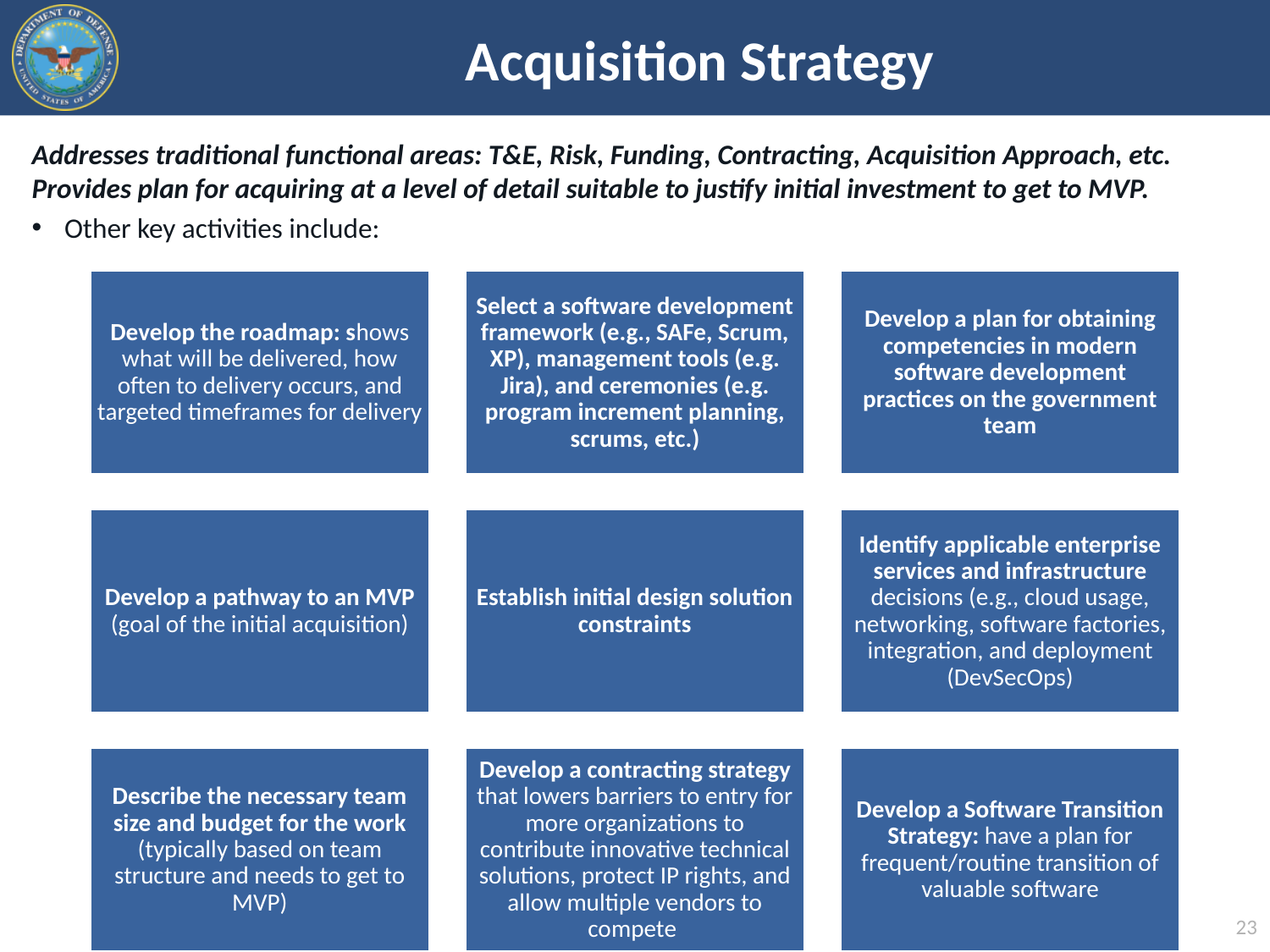

# Acquisition Strategy
Addresses traditional functional areas: T&E, Risk, Funding, Contracting, Acquisition Approach, etc. Provides plan for acquiring at a level of detail suitable to justify initial investment to get to MVP.
Other key activities include:
Develop the roadmap: shows what will be delivered, how often to delivery occurs, and targeted timeframes for delivery
Select a software development framework (e.g., SAFe, Scrum, XP), management tools (e.g. Jira), and ceremonies (e.g. program increment planning, scrums, etc.)
Develop a plan for obtaining competencies in modern software development practices on the government team
Develop a pathway to an MVP (goal of the initial acquisition)
Establish initial design solution constraints
Identify applicable enterprise services and infrastructure decisions (e.g., cloud usage, networking, software factories, integration, and deployment (DevSecOps)
Describe the necessary team size and budget for the work (typically based on team structure and needs to get to MVP)
Develop a contracting strategy that lowers barriers to entry for more organizations to contribute innovative technical solutions, protect IP rights, and allow multiple vendors to compete
Develop a Software Transition Strategy: have a plan for frequent/routine transition of valuable software
23